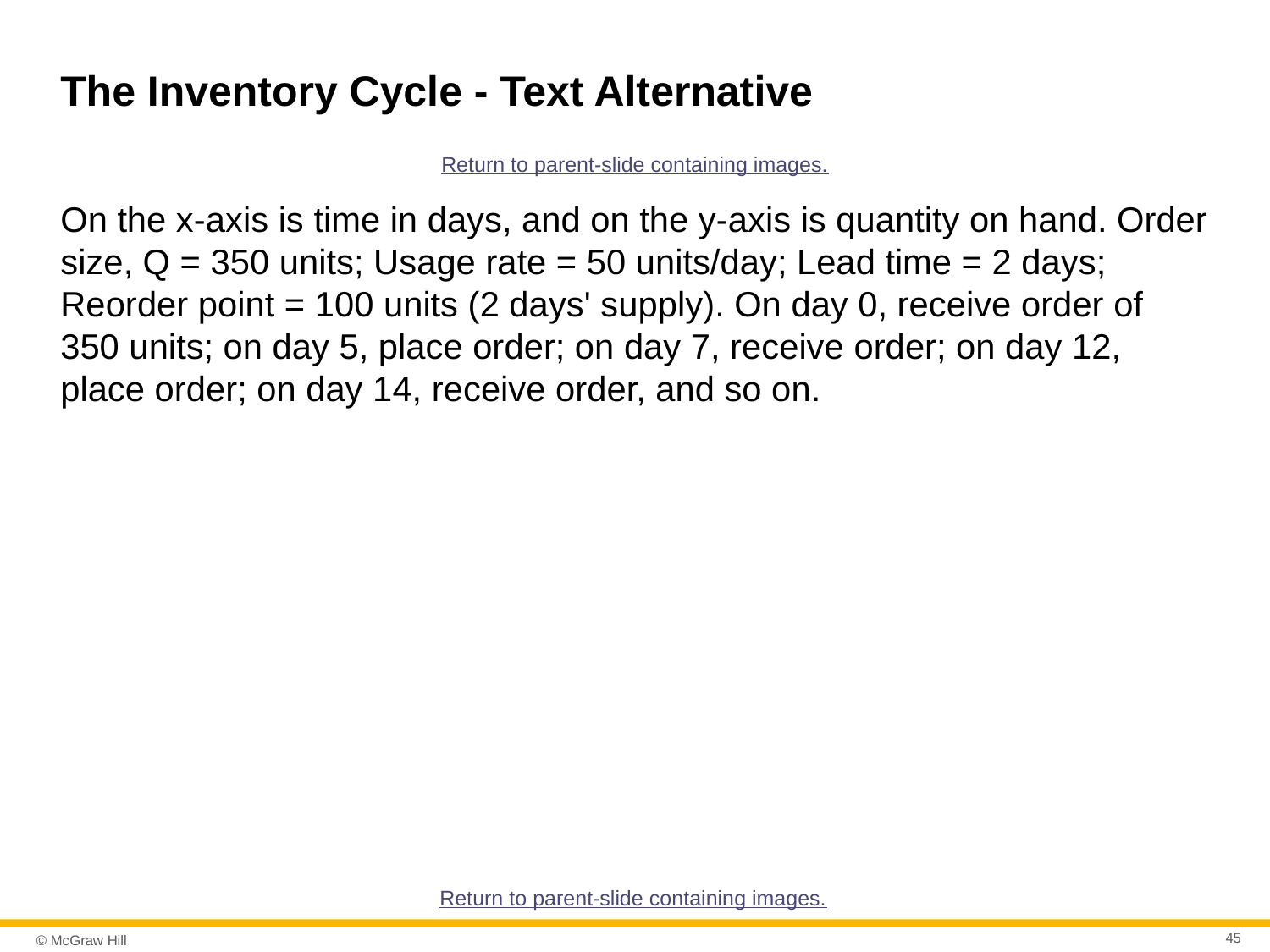

# The Inventory Cycle - Text Alternative
Return to parent-slide containing images.
On the x-axis is time in days, and on the y-axis is quantity on hand. Order size, Q = 350 units; Usage rate = 50 units/day; Lead time = 2 days; Reorder point = 100 units (2 days' supply). On day 0, receive order of 350 units; on day 5, place order; on day 7, receive order; on day 12, place order; on day 14, receive order, and so on.
Return to parent-slide containing images.